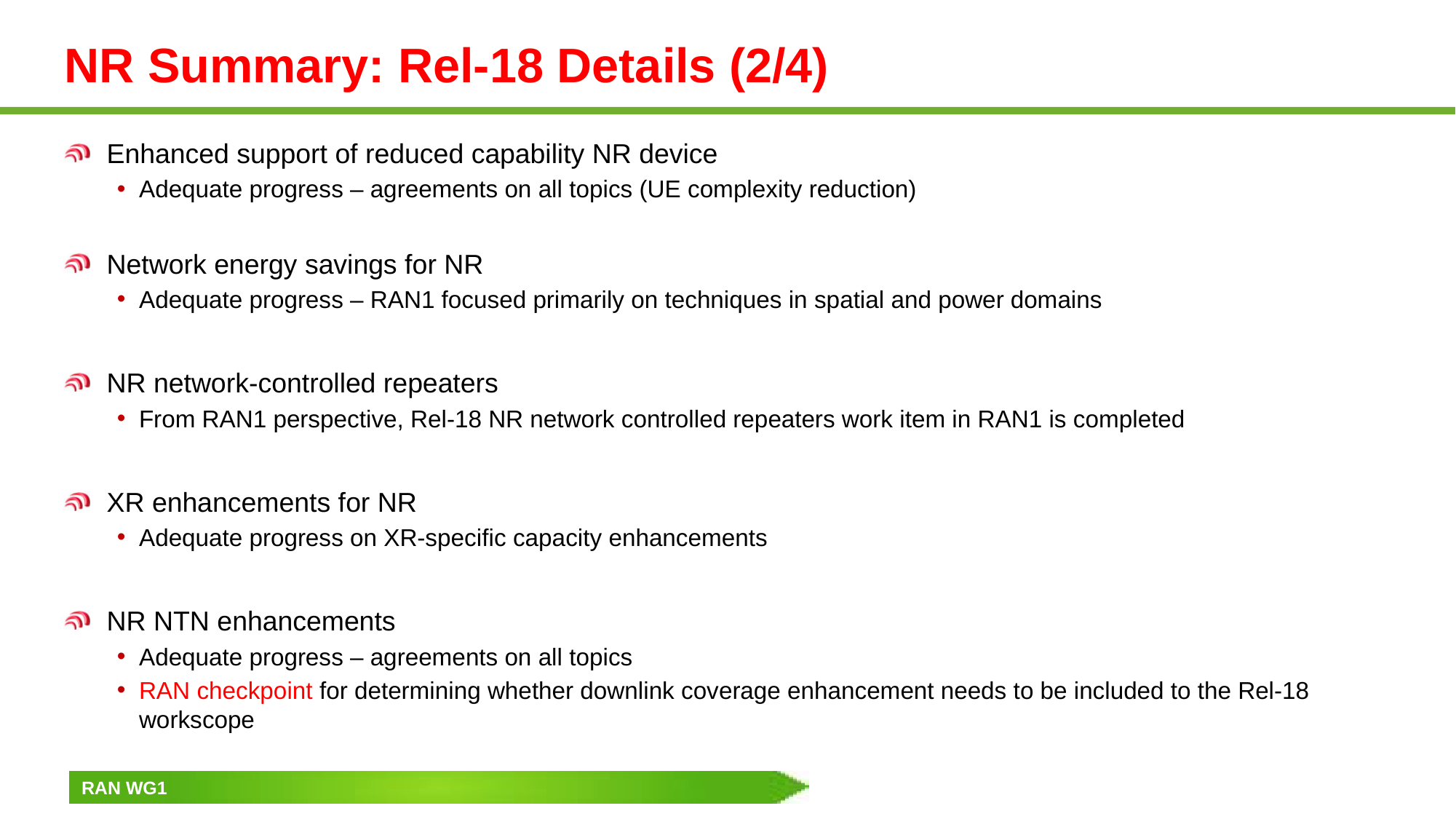

# NR Summary: Rel-18 Details (2/4)
Enhanced support of reduced capability NR device
Adequate progress – agreements on all topics (UE complexity reduction)

Network energy savings for NR
Adequate progress – RAN1 focused primarily on techniques in spatial and power domains

NR network-controlled repeaters
From RAN1 perspective, Rel-18 NR network controlled repeaters work item in RAN1 is completed

XR enhancements for NR
Adequate progress on XR-specific capacity enhancements

NR NTN enhancements
Adequate progress – agreements on all topics
RAN checkpoint for determining whether downlink coverage enhancement needs to be included to the Rel-18 workscope